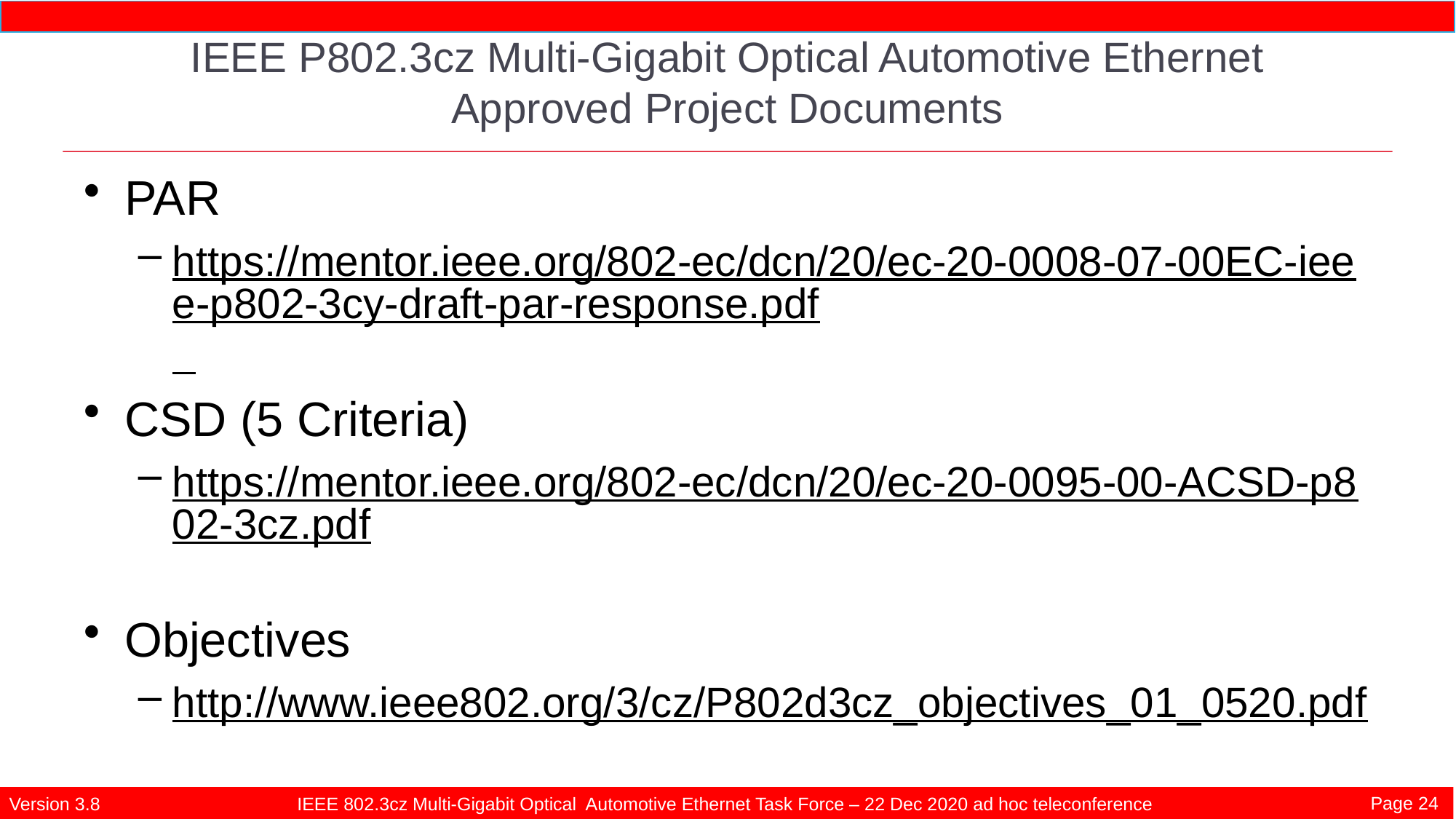

# IEEE P802.3cz Multi-Gigabit Optical Automotive Ethernet Approved Project Documents
PAR
https://mentor.ieee.org/802-ec/dcn/20/ec-20-0008-07-00EC-ieee-p802-3cy-draft-par-response.pdf
CSD (5 Criteria)
https://mentor.ieee.org/802-ec/dcn/20/ec-20-0095-00-ACSD-p802-3cz.pdf
Objectives
http://www.ieee802.org/3/cz/P802d3cz_objectives_01_0520.pdf